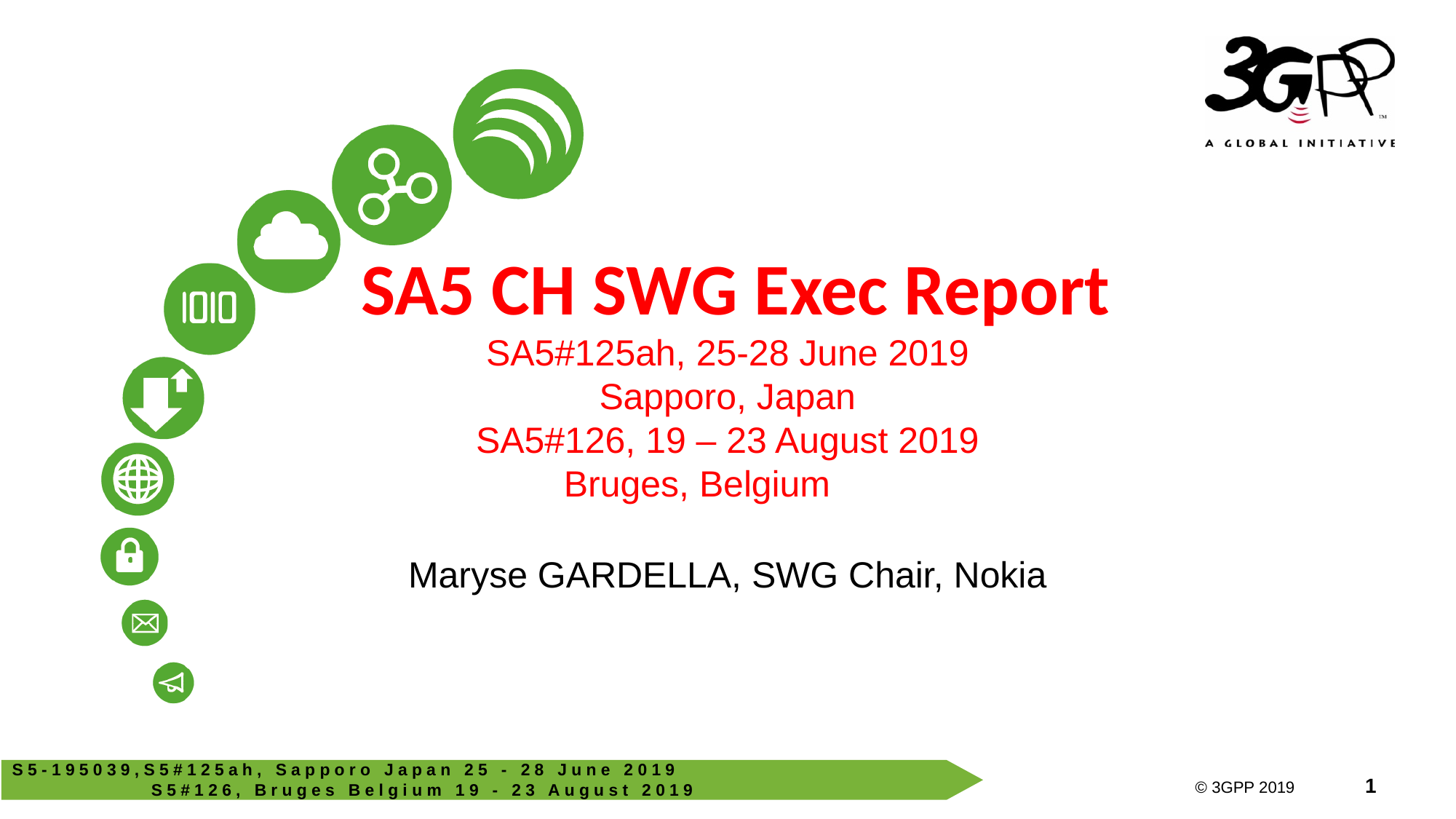

# SA5 CH SWG Exec Report SA5#125ah, 25-28 June 2019 Sapporo, Japan SA5#126, 19 – 23 August 2019 Bruges, Belgium
Maryse GARDELLA, SWG Chair, Nokia